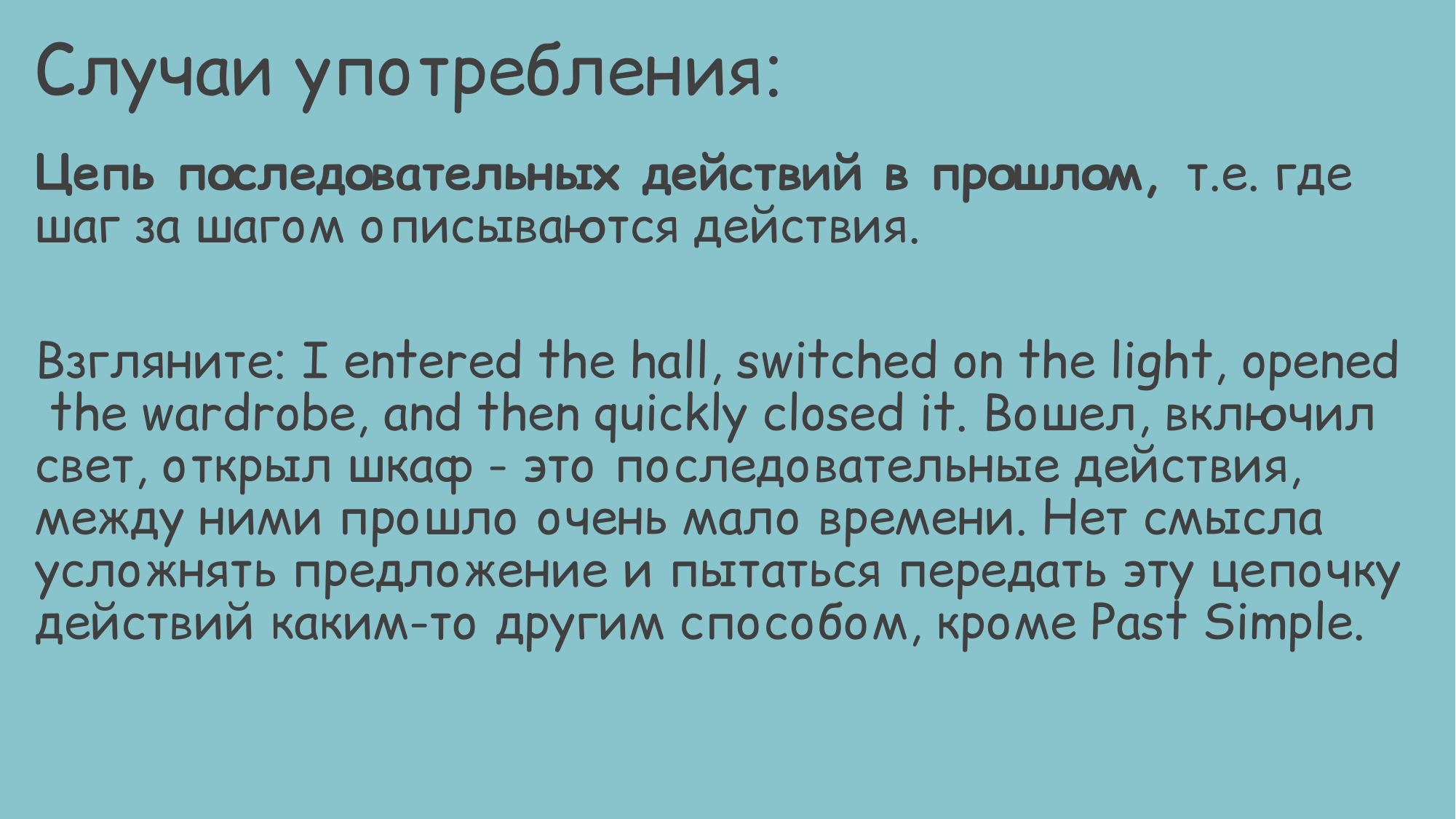

# Случаи употребления:
Цепь последовательных действий в прошлом, т.е. где шаг за шагом описываются действия.

Взгляните: I entered the hall, switched on the light, opened the wardrobe, and then quickly closed it. Вошел, включил свет, открыл шкаф - это последовательные действия, между ними прошло очень мало времени. Нет смысла усложнять предложение и пытаться передать эту цепочку действий каким-то другим способом, кроме Past Simple.